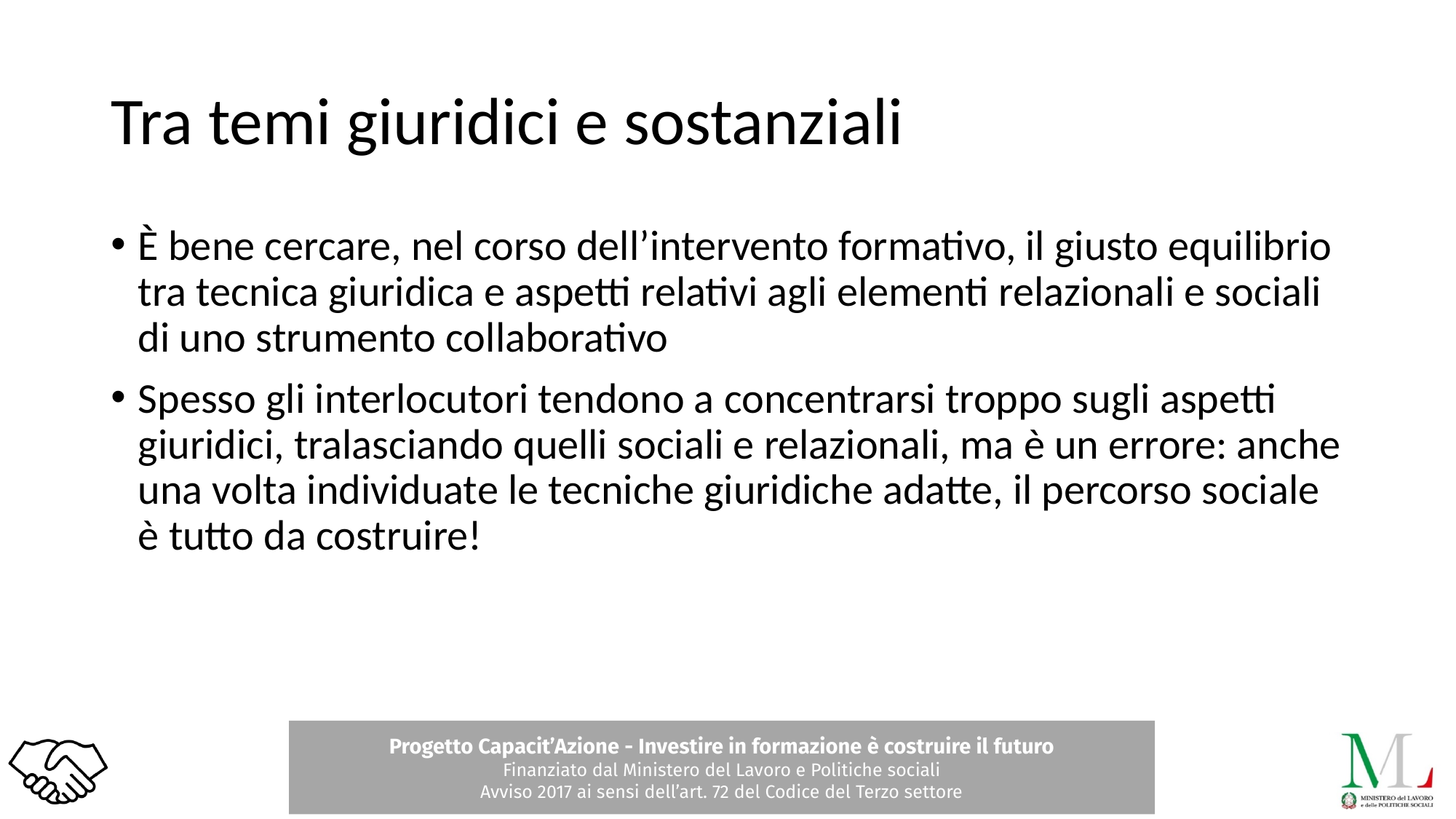

# Tra temi giuridici e sostanziali
È bene cercare, nel corso dell’intervento formativo, il giusto equilibrio tra tecnica giuridica e aspetti relativi agli elementi relazionali e sociali di uno strumento collaborativo
Spesso gli interlocutori tendono a concentrarsi troppo sugli aspetti giuridici, tralasciando quelli sociali e relazionali, ma è un errore: anche una volta individuate le tecniche giuridiche adatte, il percorso sociale è tutto da costruire!